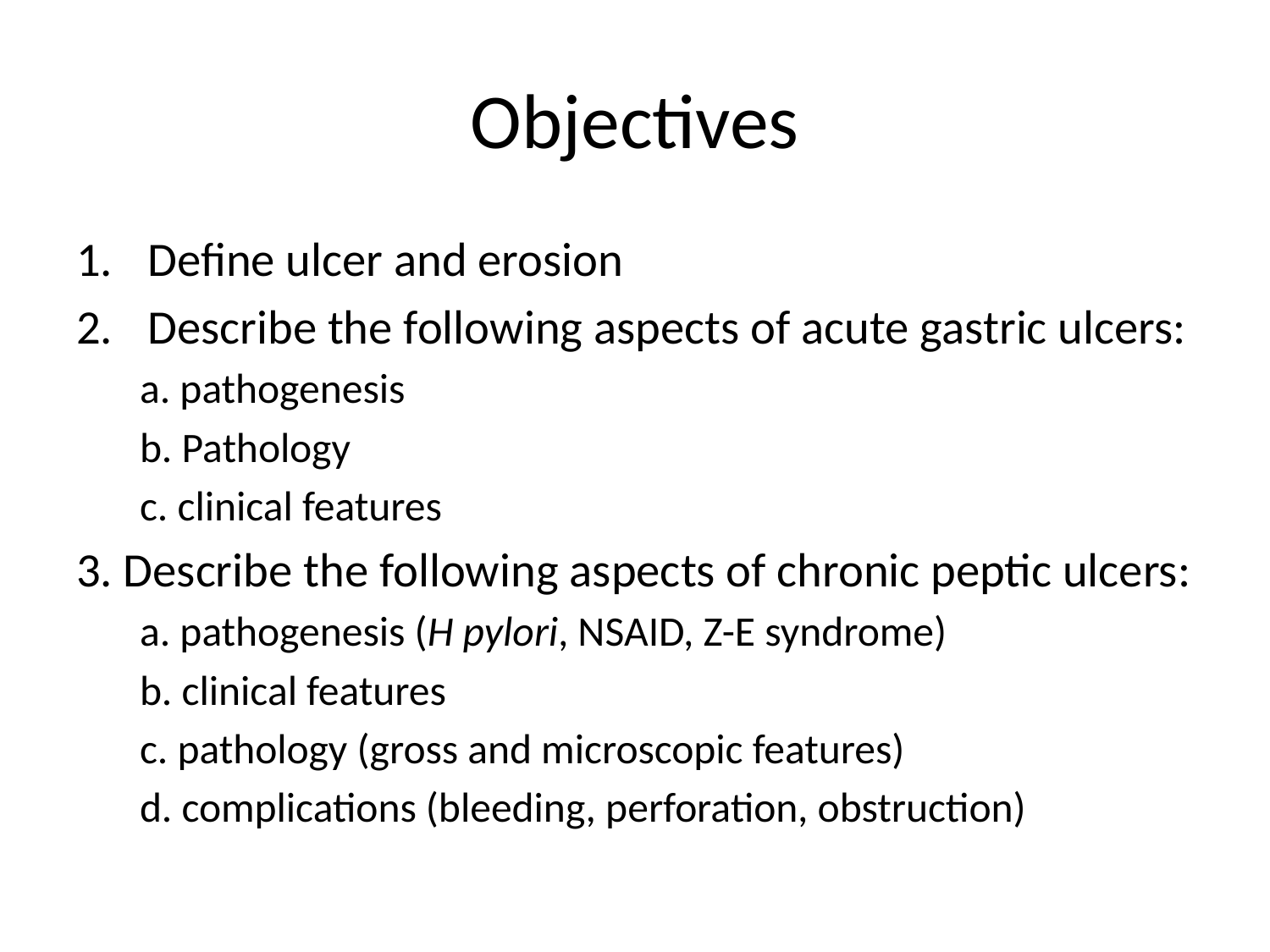

# Objectives
Define ulcer and erosion
Describe the following aspects of acute gastric ulcers:
a. pathogenesis
b. Pathology
c. clinical features
3. Describe the following aspects of chronic peptic ulcers:
a. pathogenesis (H pylori, NSAID, Z-E syndrome)
b. clinical features
c. pathology (gross and microscopic features)
d. complications (bleeding, perforation, obstruction)